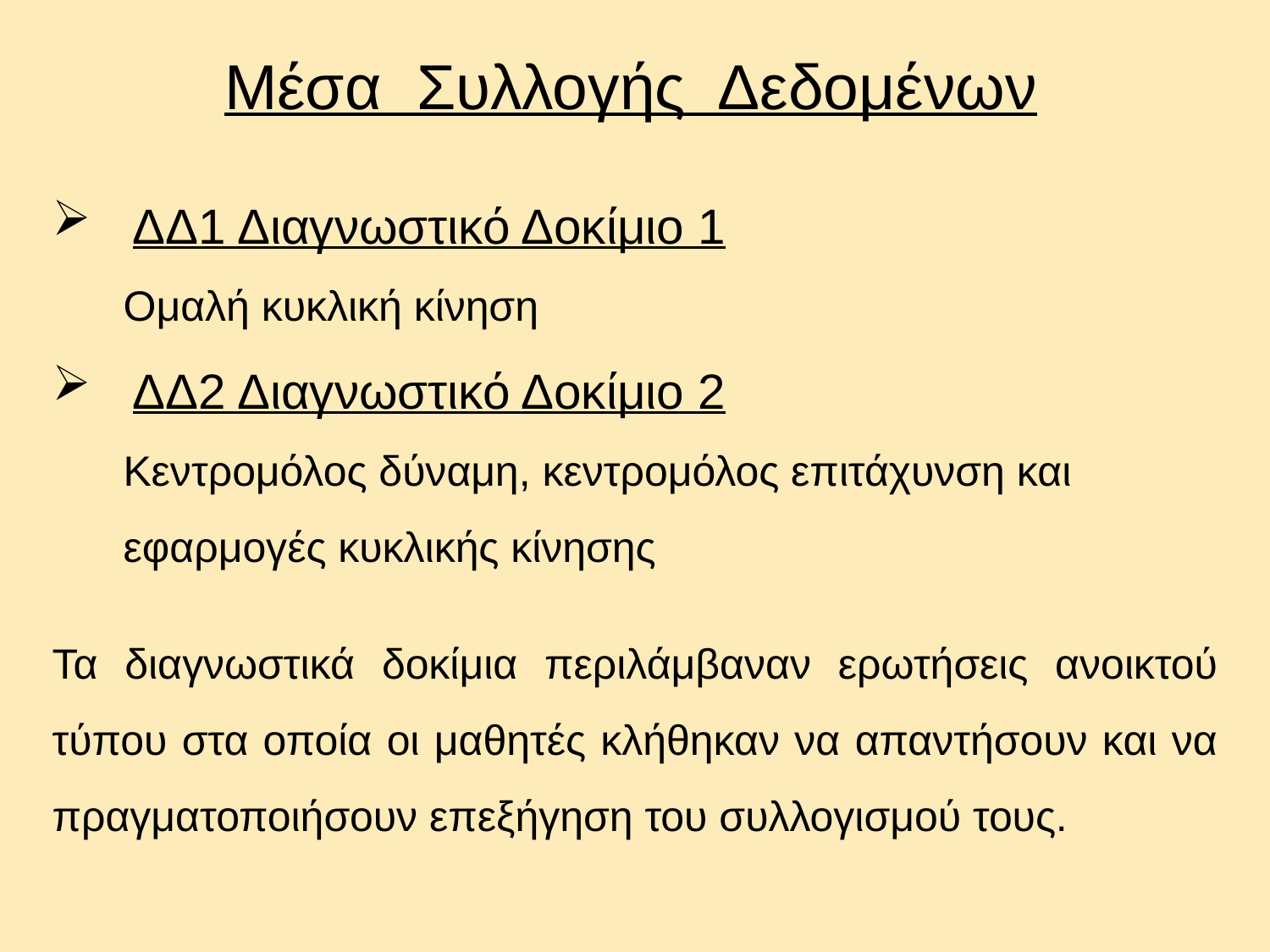

Μέσα  Συλλογής  Δεδομένων
   ΔΔ1 Διαγνωστικό Δοκίμιο 1
      Ομαλή κυκλική κίνηση
   ΔΔ2 Διαγνωστικό Δοκίμιο 2
      Κεντρομόλος δύναμη, κεντρομόλος επιτάχυνση και
      εφαρμογές κυκλικής κίνησης
Τα διαγνωστικά δοκίμια περιλάμβαναν ερωτήσεις ανοικτού τύπου στα οποία οι μαθητές κλήθηκαν να απαντήσουν και να πραγματοποιήσουν επεξήγηση του συλλογισμού τους.